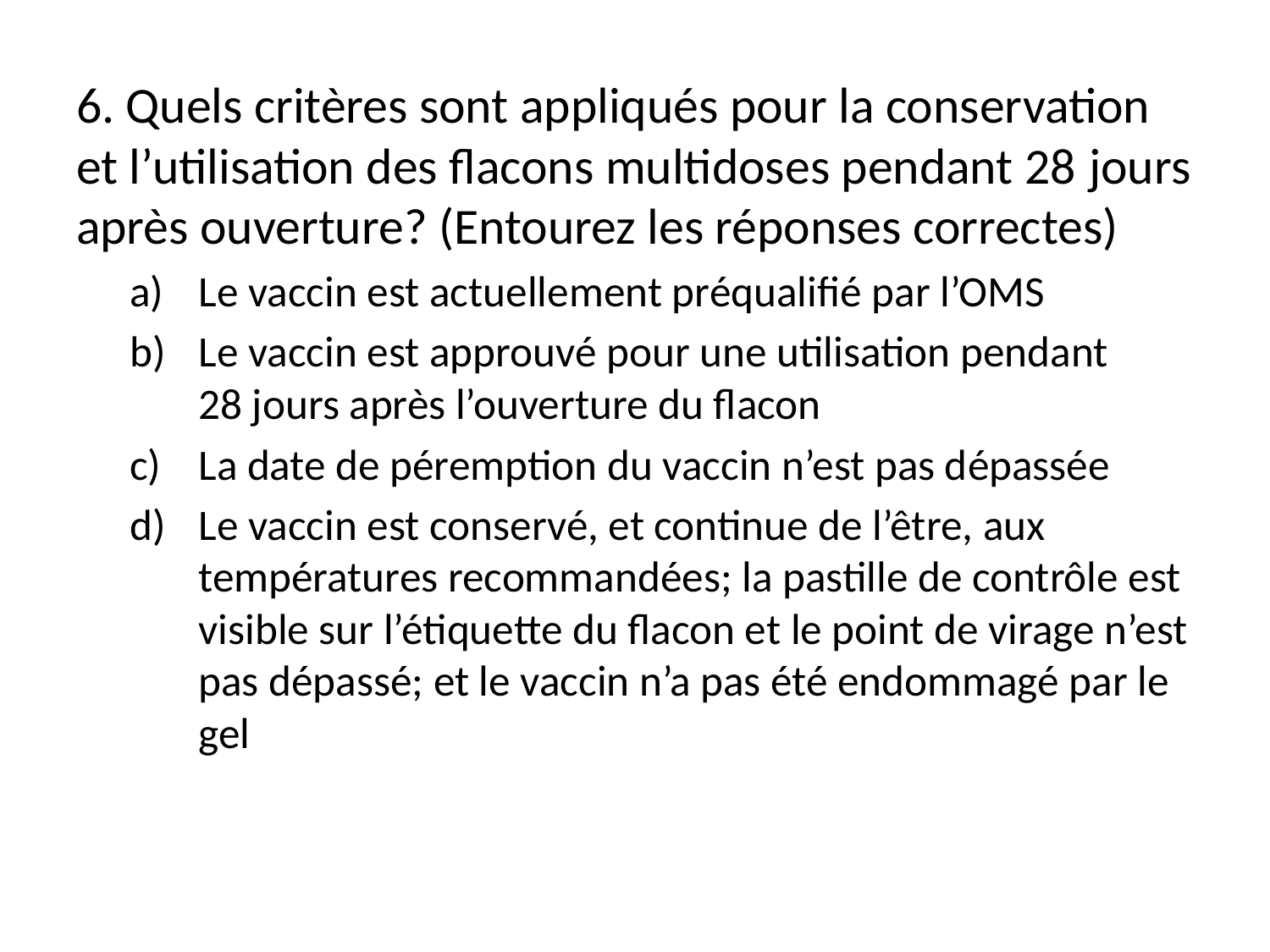

6. Quels critères sont appliqués pour la conservation et l’utilisation des flacons multidoses pendant 28 jours après ouverture? (Entourez les réponses correctes)
Le vaccin est actuellement préqualifié par l’OMS
Le vaccin est approuvé pour une utilisation pendant 28 jours après l’ouverture du flacon
La date de péremption du vaccin n’est pas dépassée
Le vaccin est conservé, et continue de l’être, aux températures recommandées; la pastille de contrôle est visible sur l’étiquette du flacon et le point de virage n’est pas dépassé; et le vaccin n’a pas été endommagé par le gel